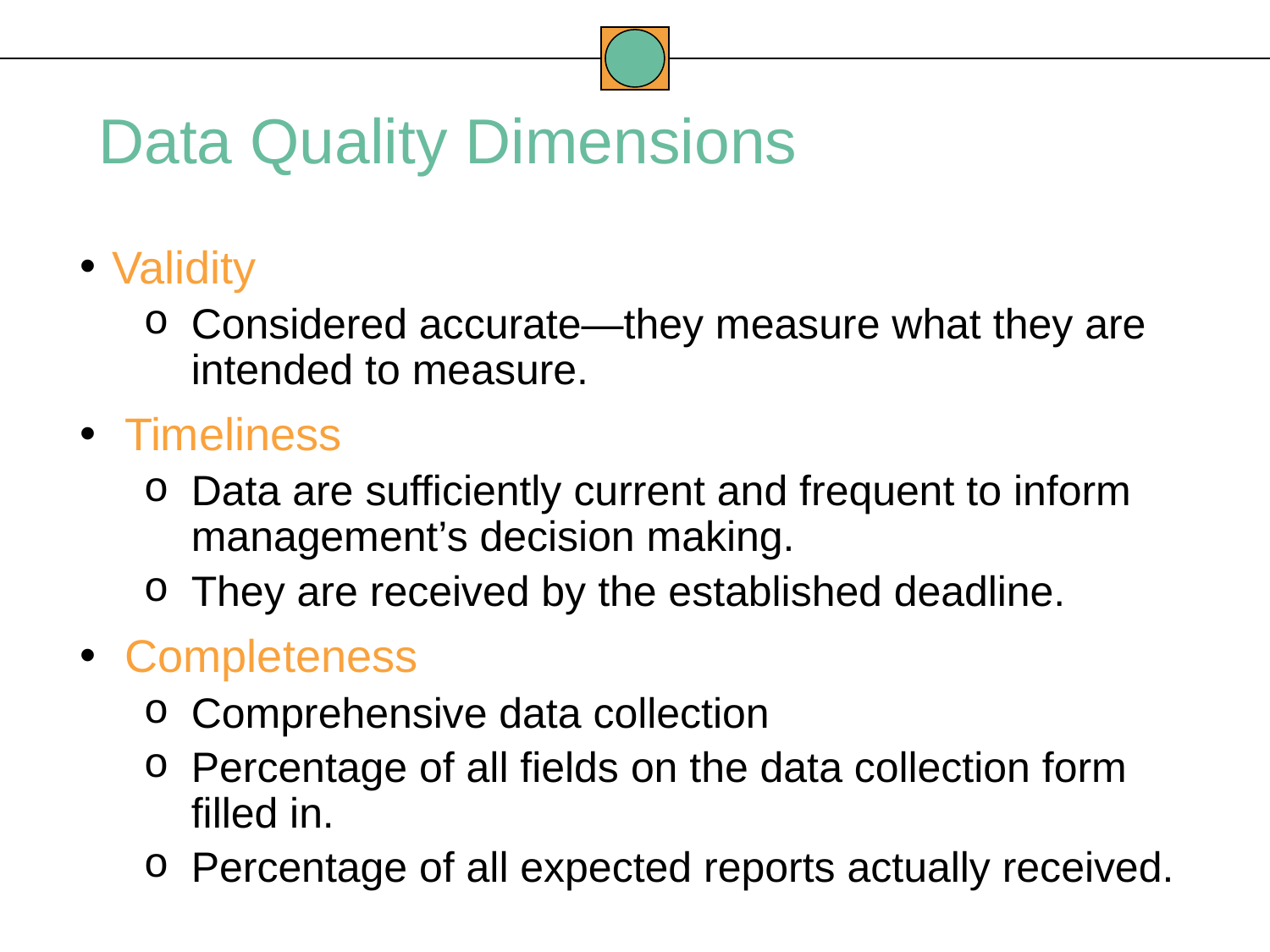

Data Quality Dimensions
Validity
Considered accurate—they measure what they are intended to measure.
 Timeliness
Data are sufficiently current and frequent to inform management’s decision making.
They are received by the established deadline.
 Completeness
Comprehensive data collection
Percentage of all fields on the data collection form filled in.
Percentage of all expected reports actually received.